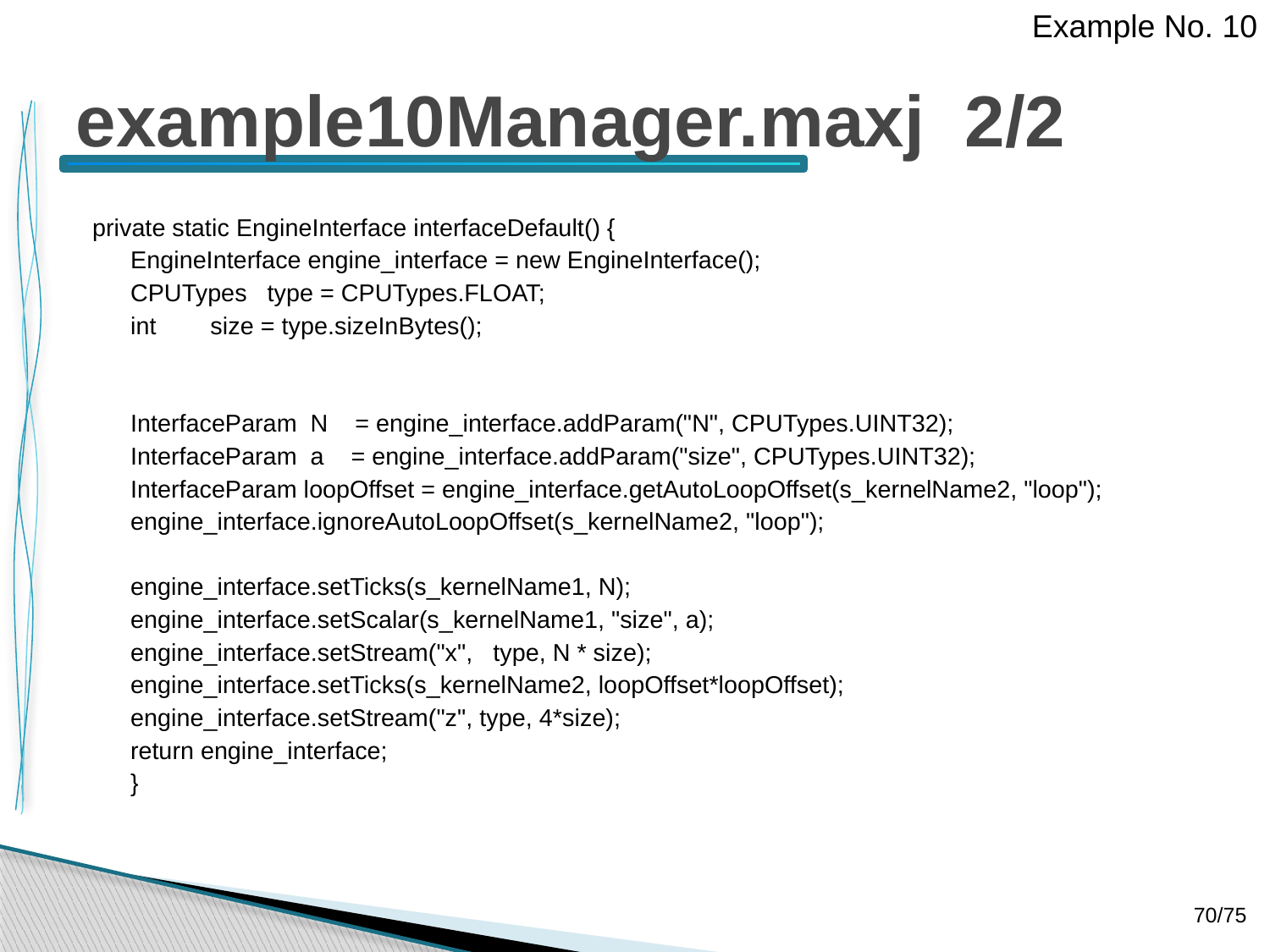

Example No. 10
# example10Manager.maxj	2/2
private static EngineInterface interfaceDefault() {
		EngineInterface engine_interface = new EngineInterface();
		CPUTypes   type = CPUTypes.FLOAT;
		int        size = type.sizeInBytes();

		InterfaceParam  N    = engine_interface.addParam("N", CPUTypes.UINT32);
		InterfaceParam  a    = engine_interface.addParam("size", CPUTypes.UINT32);
		InterfaceParam loopOffset = engine_interface.getAutoLoopOffset(s_kernelName2, "loop");
		engine_interface.ignoreAutoLoopOffset(s_kernelName2, "loop");

		engine_interface.setTicks(s_kernelName1, N);
		engine_interface.setScalar(s_kernelName1, "size", a);
		engine_interface.setStream("x",   type, N * size);
		engine_interface.setTicks(s_kernelName2, loopOffset*loopOffset);
		engine_interface.setStream("z", type, 4*size);
		return engine_interface;
	}